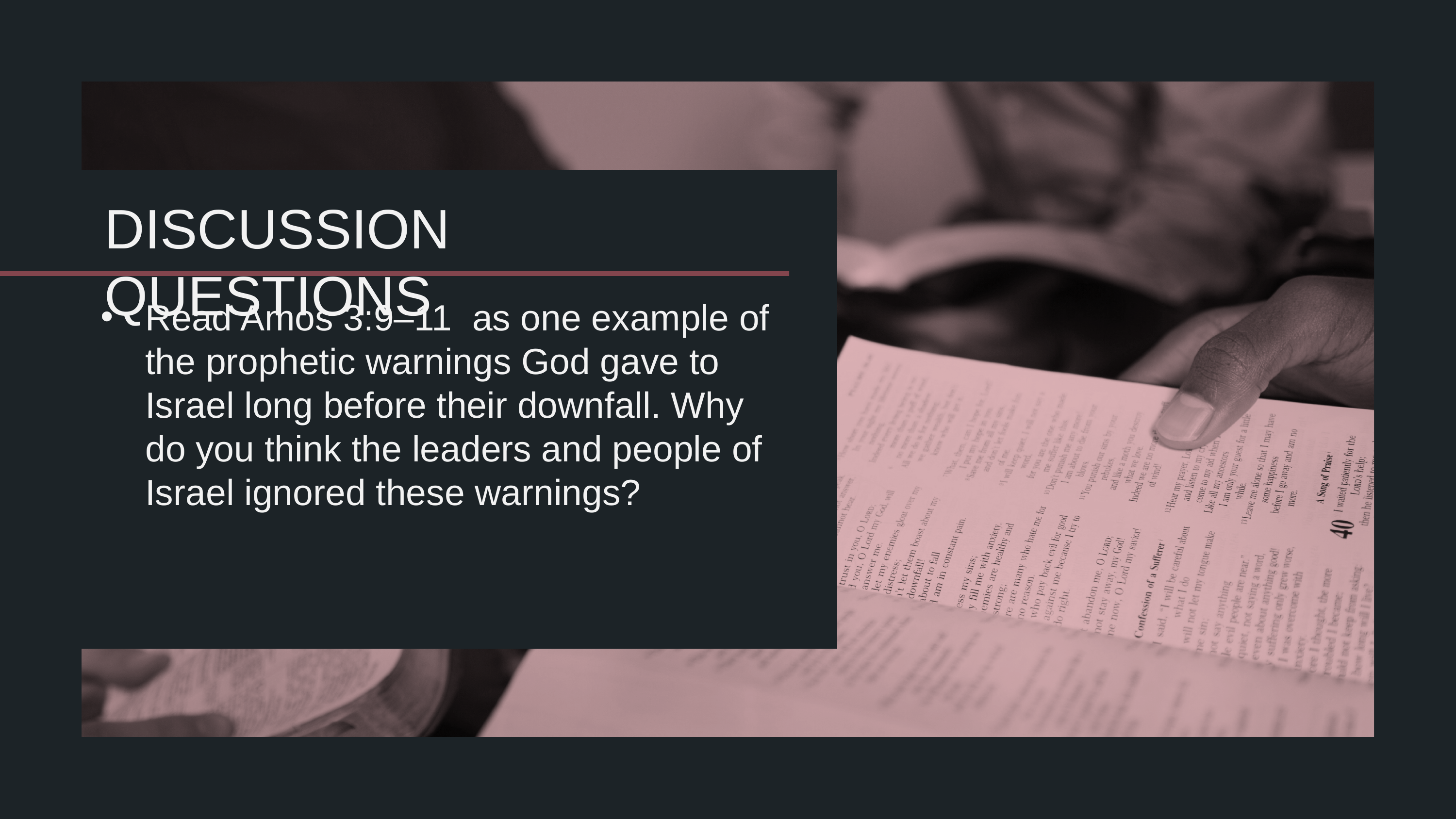

Read Amos 3:9–11  as one example of the prophetic warnings God gave to Israel long before their downfall. Why do you think the leaders and people of Israel ignored these warnings?